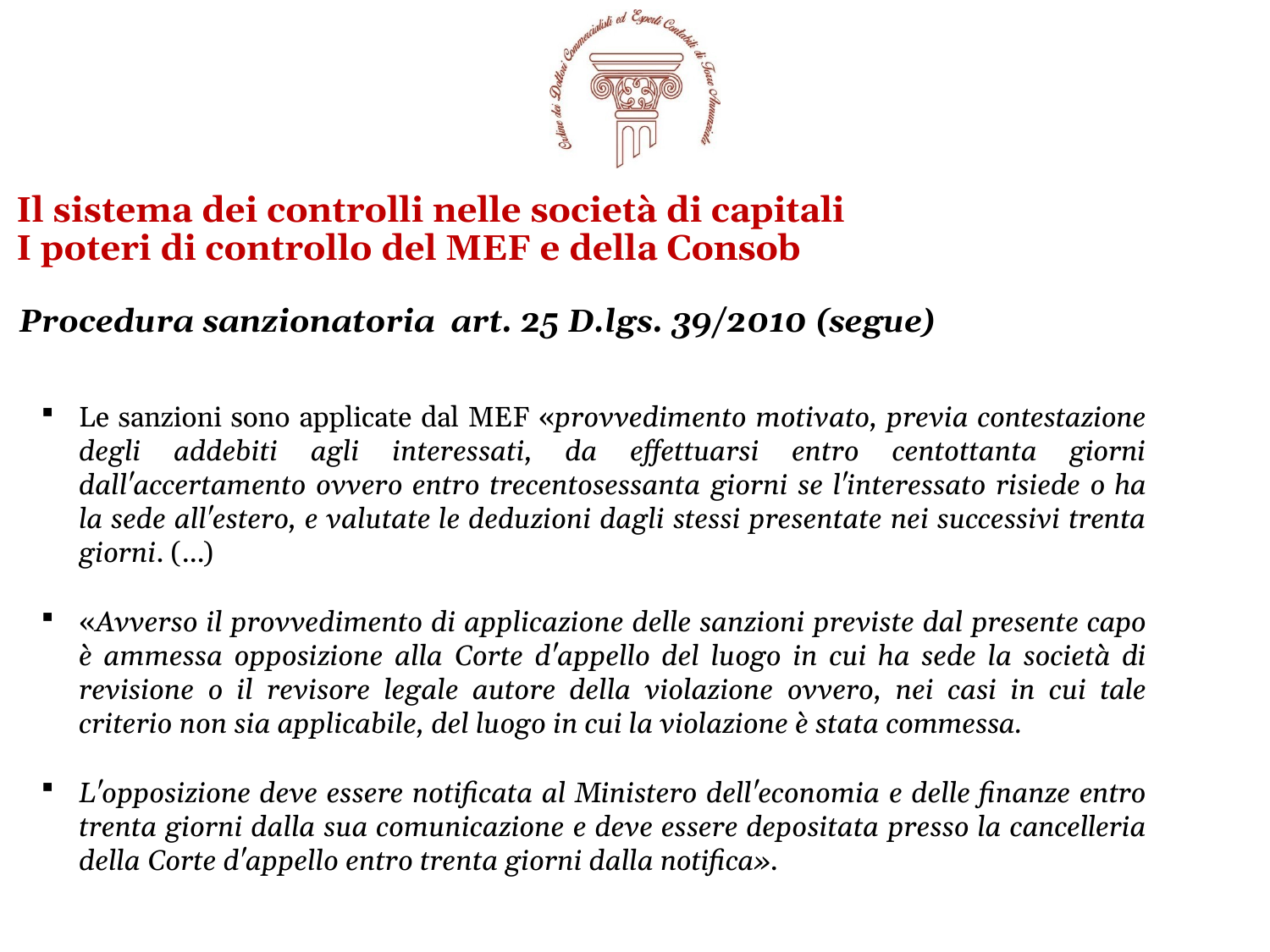

# Il sistema dei controlli nelle società di capitali I poteri di controllo del MEF e della Consob
Procedura sanzionatoria art. 25 D.lgs. 39/2010 (segue)

Le sanzioni sono applicate dal MEF «provvedimento motivato, previa contestazione degli  addebiti  agli  interessati,  da  effettuarsi  entro  centottanta  giorni dall'accertamento ovvero entro trecentosessanta giorni se l'interessato risiede o ha la sede all'estero, e valutate le deduzioni dagli stessi presentate nei successivi trenta giorni. (…)

«Avverso il provvedimento di applicazione delle sanzioni previste dal presente capo è ammessa opposizione alla Corte d'appello del luogo in cui ha sede la società di revisione o il revisore legale autore della violazione ovvero, nei casi in cui tale criterio non sia applicabile, del luogo in cui la violazione è stata commessa.

L'opposizione deve essere notificata al Ministero dell'economia e delle finanze entro trenta giorni dalla sua comunicazione e deve essere depositata presso la cancelleria della Corte d'appello entro trenta giorni dalla notifica».